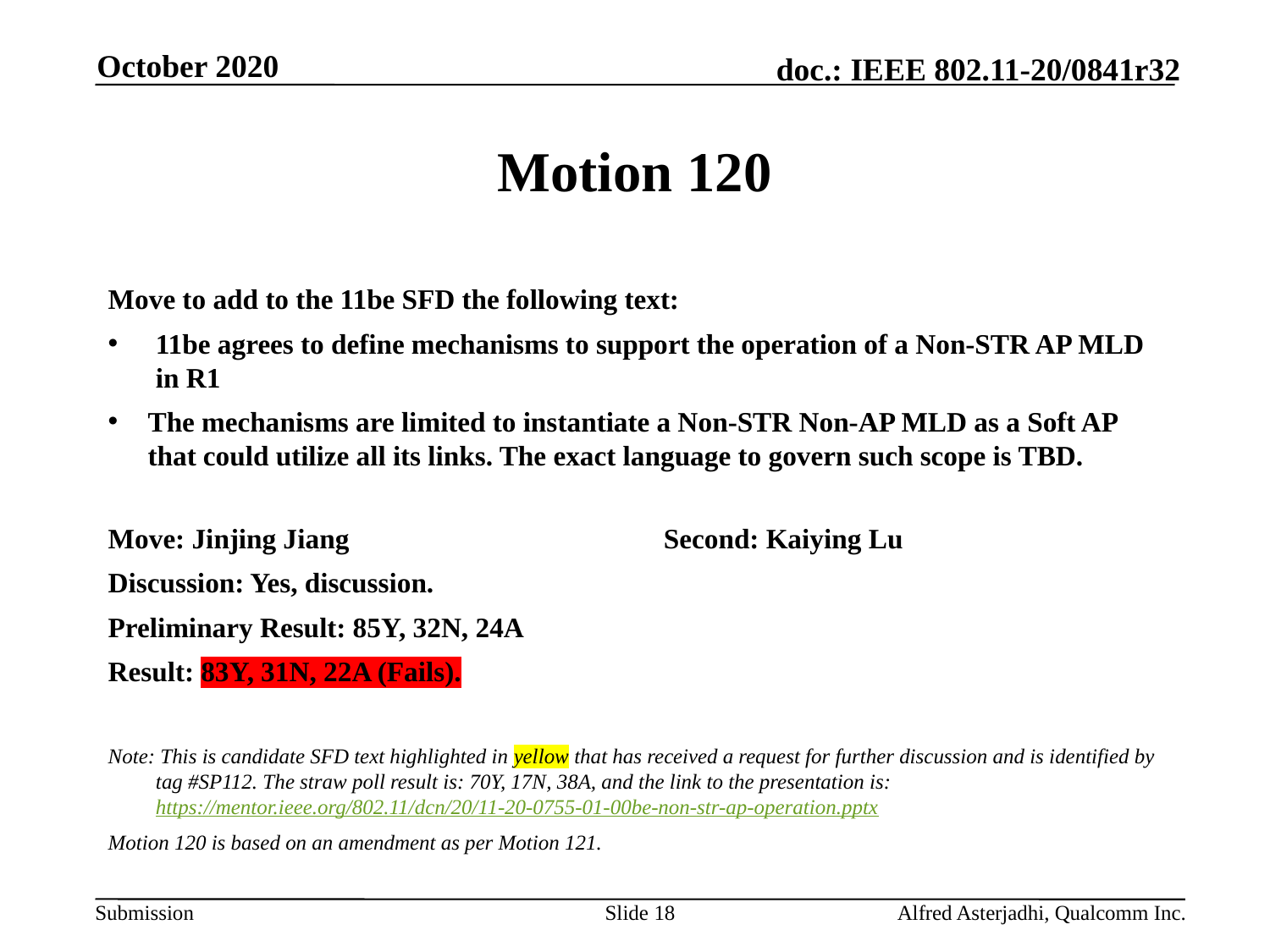

October 2020
# Motion 120
Move to add to the 11be SFD the following text:
11be agrees to define mechanisms to support the operation of a Non-STR AP MLD in R1
The mechanisms are limited to instantiate a Non-STR Non-AP MLD as a Soft AP that could utilize all its links. The exact language to govern such scope is TBD.

Move: Jinjing Jiang			Second: Kaiying Lu
Discussion: Yes, discussion.
Preliminary Result: 85Y, 32N, 24A
Result: 83Y, 31N, 22A (Fails).

Note: This is candidate SFD text highlighted in yellow that has received a request for further discussion and is identified by tag #SP112. The straw poll result is: 70Y, 17N, 38A, and the link to the presentation is: https://mentor.ieee.org/802.11/dcn/20/11-20-0755-01-00be-non-str-ap-operation.pptx
Motion 120 is based on an amendment as per Motion 121.
Slide 18
Alfred Asterjadhi, Qualcomm Inc.